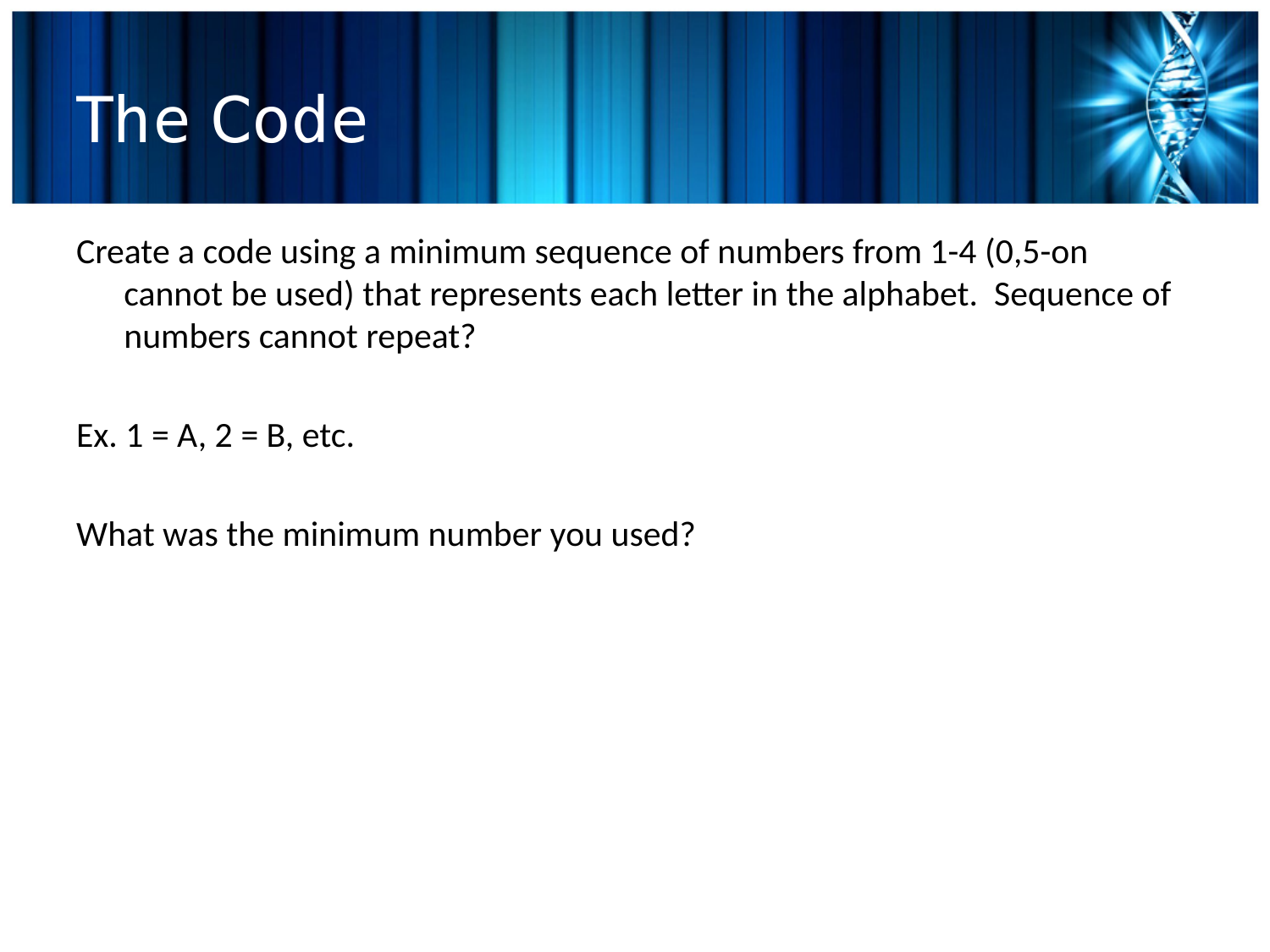

# The Code
Create a code using a minimum sequence of numbers from 1-4 (0,5-on cannot be used) that represents each letter in the alphabet.  Sequence of numbers cannot repeat?

Ex. 1 = A, 2 = B, etc.

What was the minimum number you used?